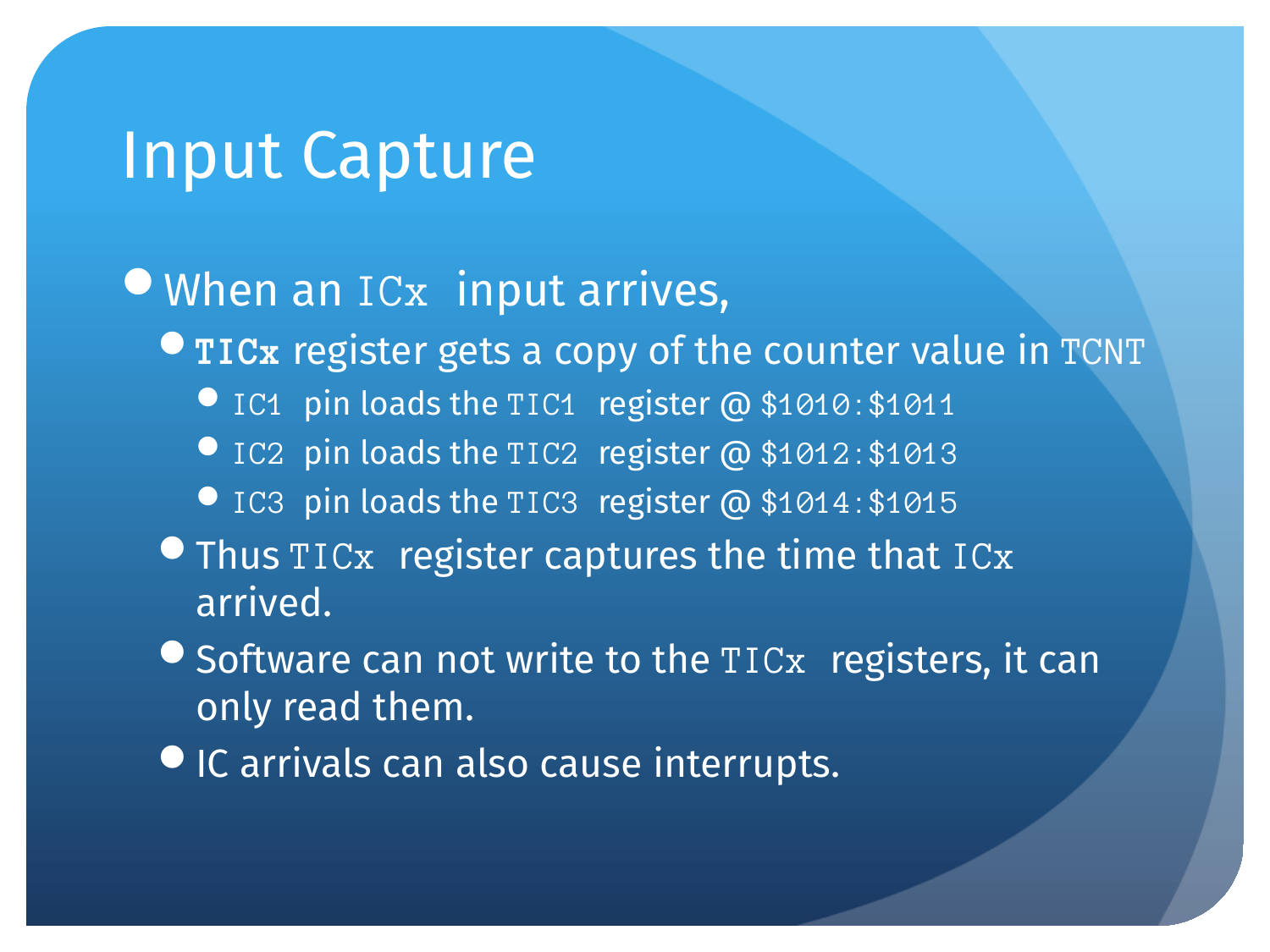

# Input Capture
When an ICx input arrives,
TICx register gets a copy of the counter value in TCNT
IC1 pin loads the TIC1 register @ $1010:$1011
IC2 pin loads the TIC2 register @ $1012:$1013
IC3 pin loads the TIC3 register @ $1014:$1015
Thus TICx register captures the time that ICx arrived.
Software can not write to the TICx registers, it can only read them.
IC arrivals can also cause interrupts.